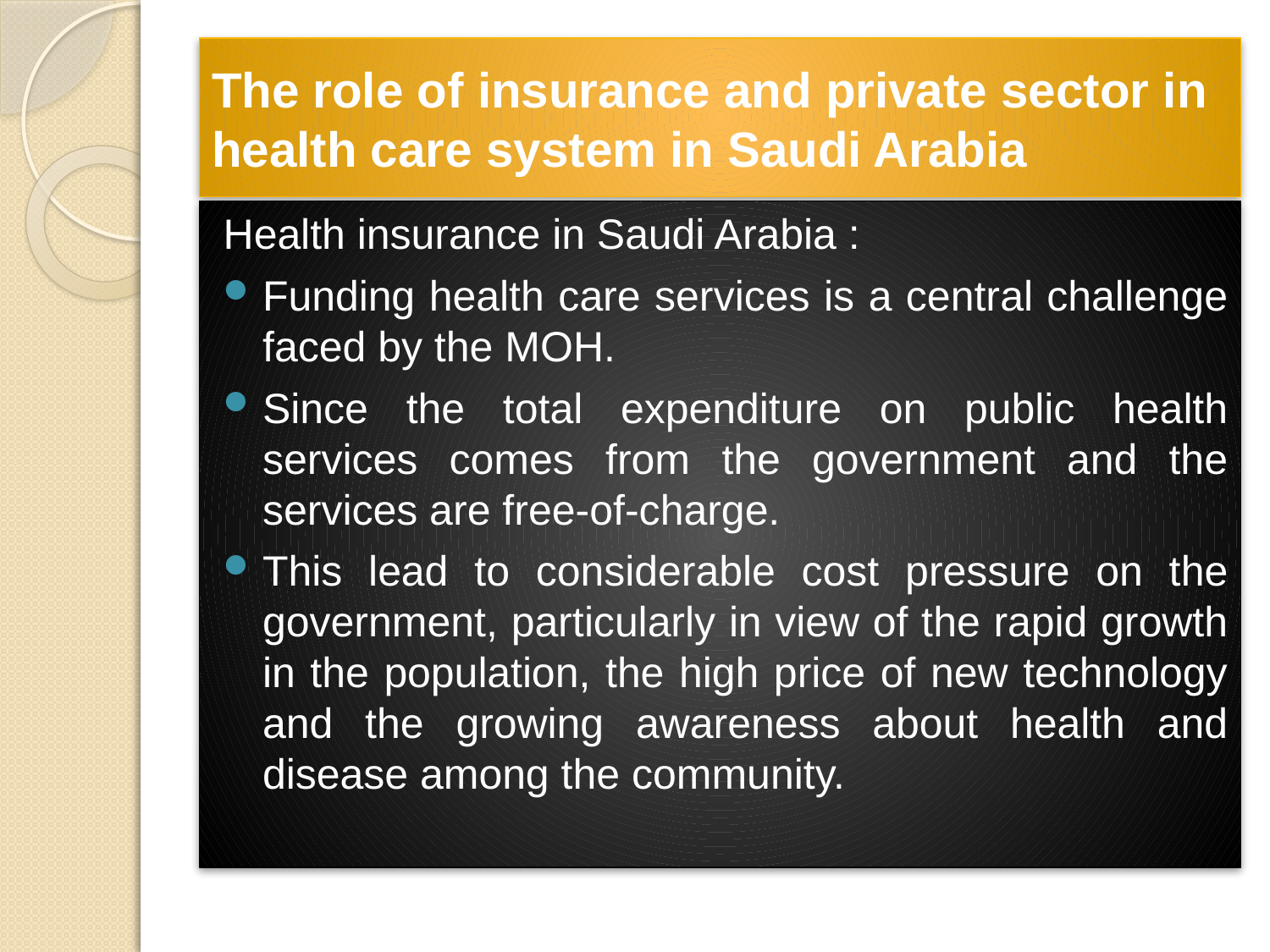

# The role of insurance and private sector in health care system in Saudi Arabia
Health insurance in Saudi Arabia :
Funding health care services is a central challenge faced by the MOH.
Since the total expenditure on public health services comes from the government and the services are free-of-charge.
This lead to considerable cost pressure on the government, particularly in view of the rapid growth in the population, the high price of new technology and the growing awareness about health and disease among the community.